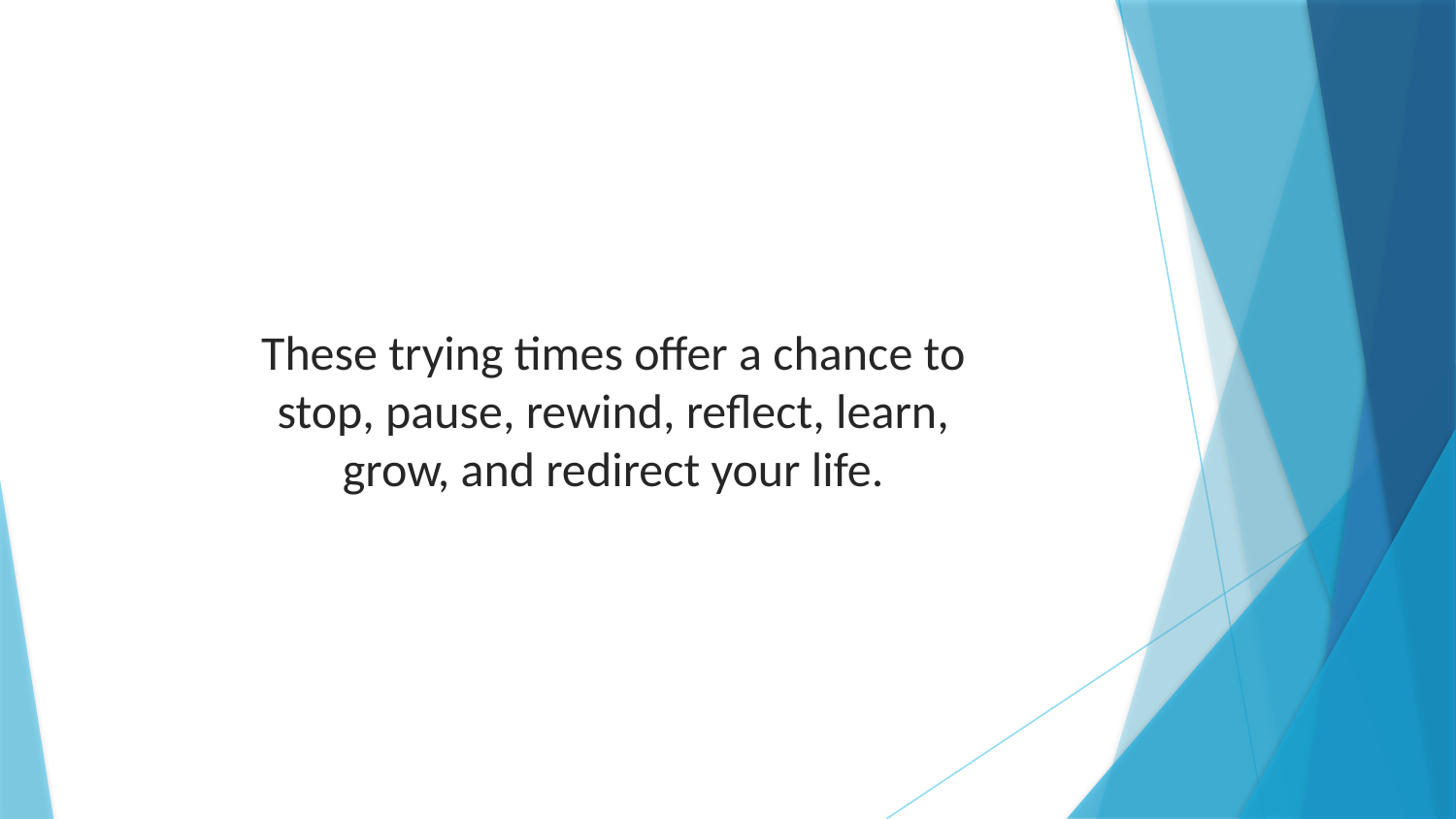

These trying times offer a chance to stop, pause, rewind, reflect, learn, grow, and redirect your life.